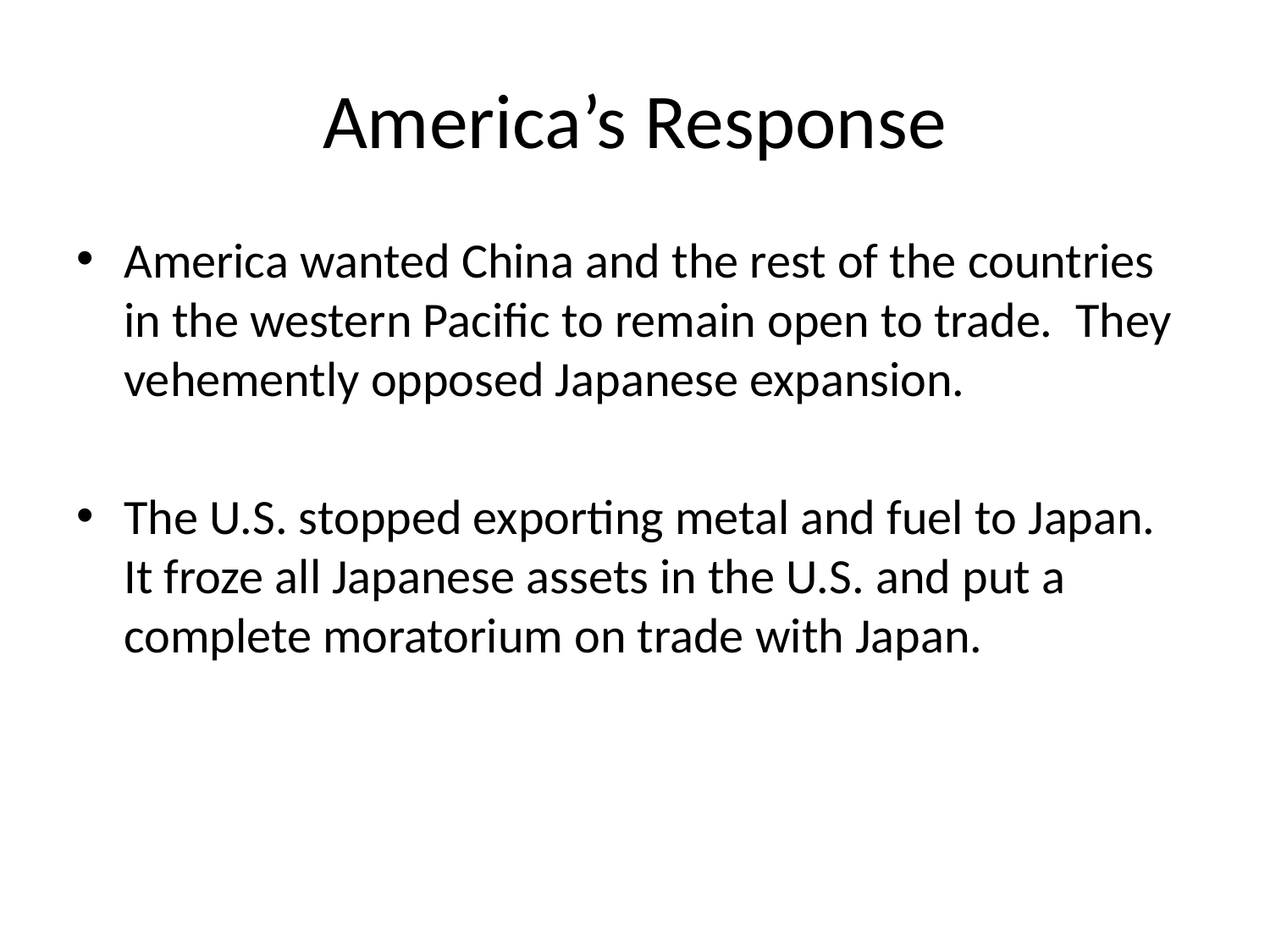

# America’s Response
America wanted China and the rest of the countries in the western Pacific to remain open to trade.  They vehemently opposed Japanese expansion.

The U.S. stopped exporting metal and fuel to Japan.  It froze all Japanese assets in the U.S. and put a complete moratorium on trade with Japan.